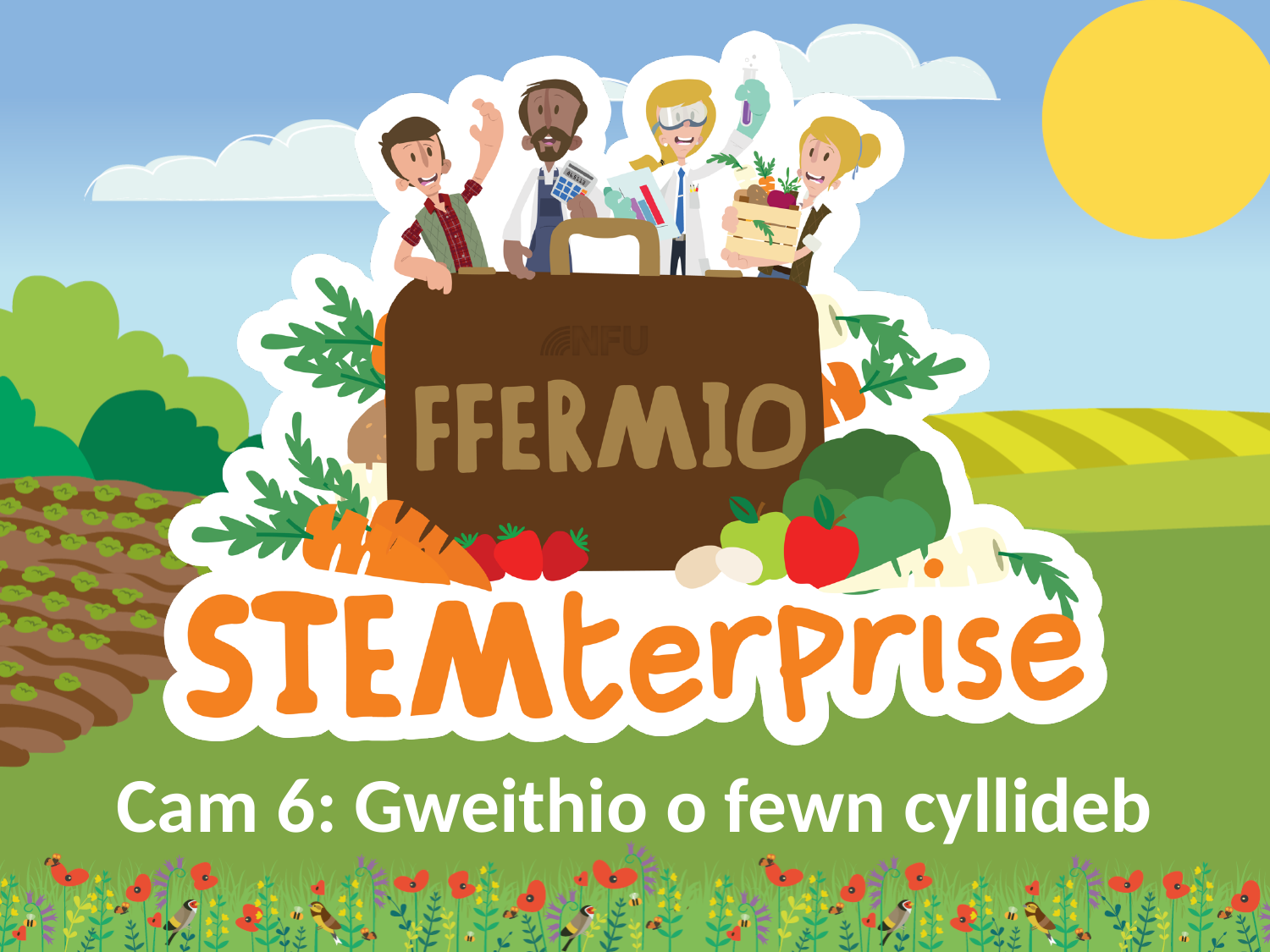

# Cam 6: Gweithio o fewn cyllideb